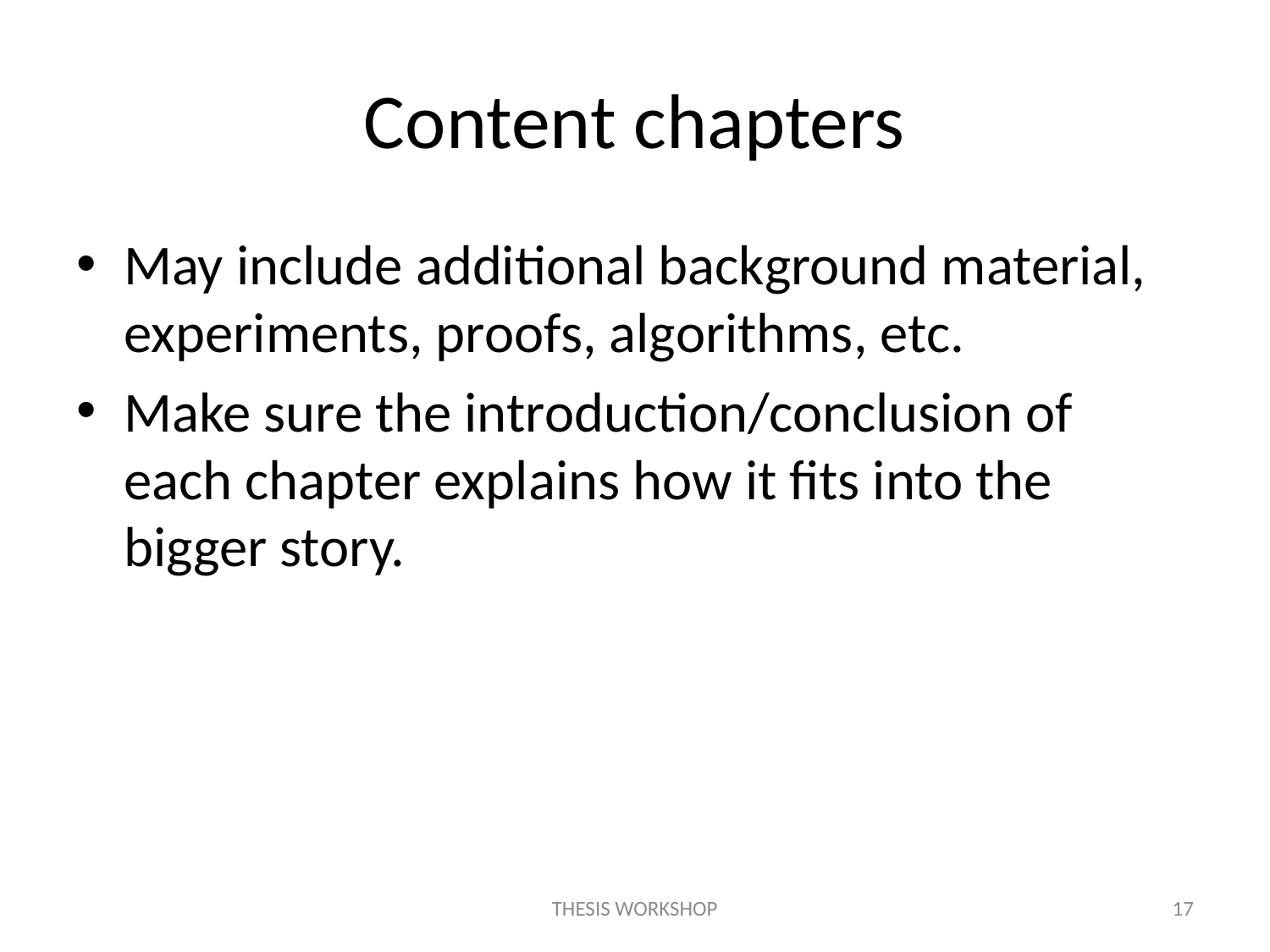

# Content chapters
May include additional background material, experiments, proofs, algorithms, etc.
Make sure the introduction/conclusion of each chapter explains how it fits into the bigger story.
THESIS WORKSHOP
17